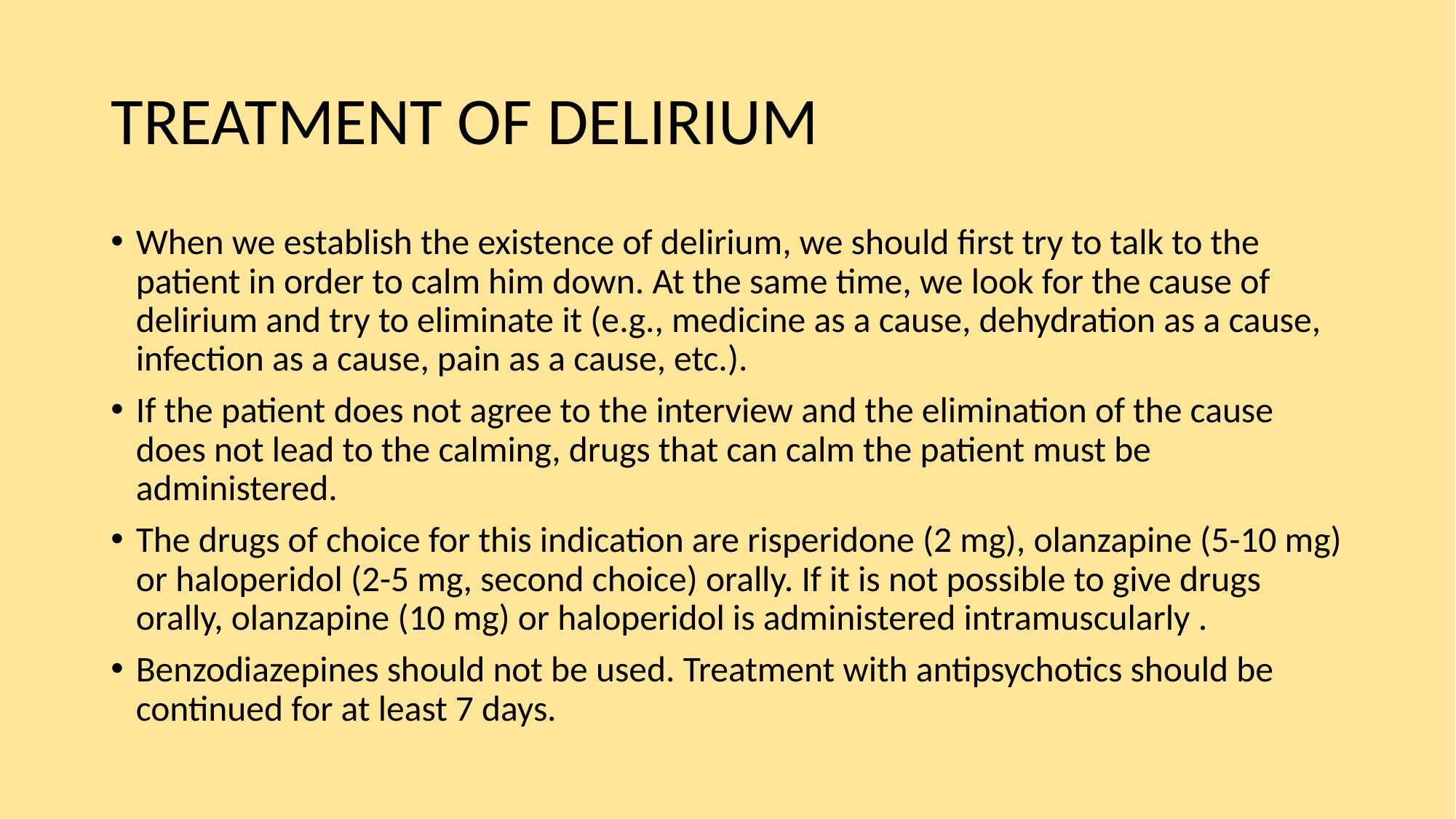

# TREATMENT OF DELIRIUM
When we establish the existence of delirium, we should first try to talk to the patient in order to calm him down. At the same time, we look for the cause of delirium and try to eliminate it (e.g., medicine as a cause, dehydration as a cause, infection as a cause, pain as a cause, etc.).
If the patient does not agree to the interview and the elimination of the cause does not lead to the calming, drugs that can calm the patient must be administered.
The drugs of choice for this indication are risperidone (2 mg), olanzapine (5-10 mg) or haloperidol (2-5 mg, second choice) orally. If it is not possible to give drugs orally, olanzapine (10 mg) or haloperidol is administered intramuscularly .
Benzodiazepines should not be used. Treatment with antipsychotics should be continued for at least 7 days.